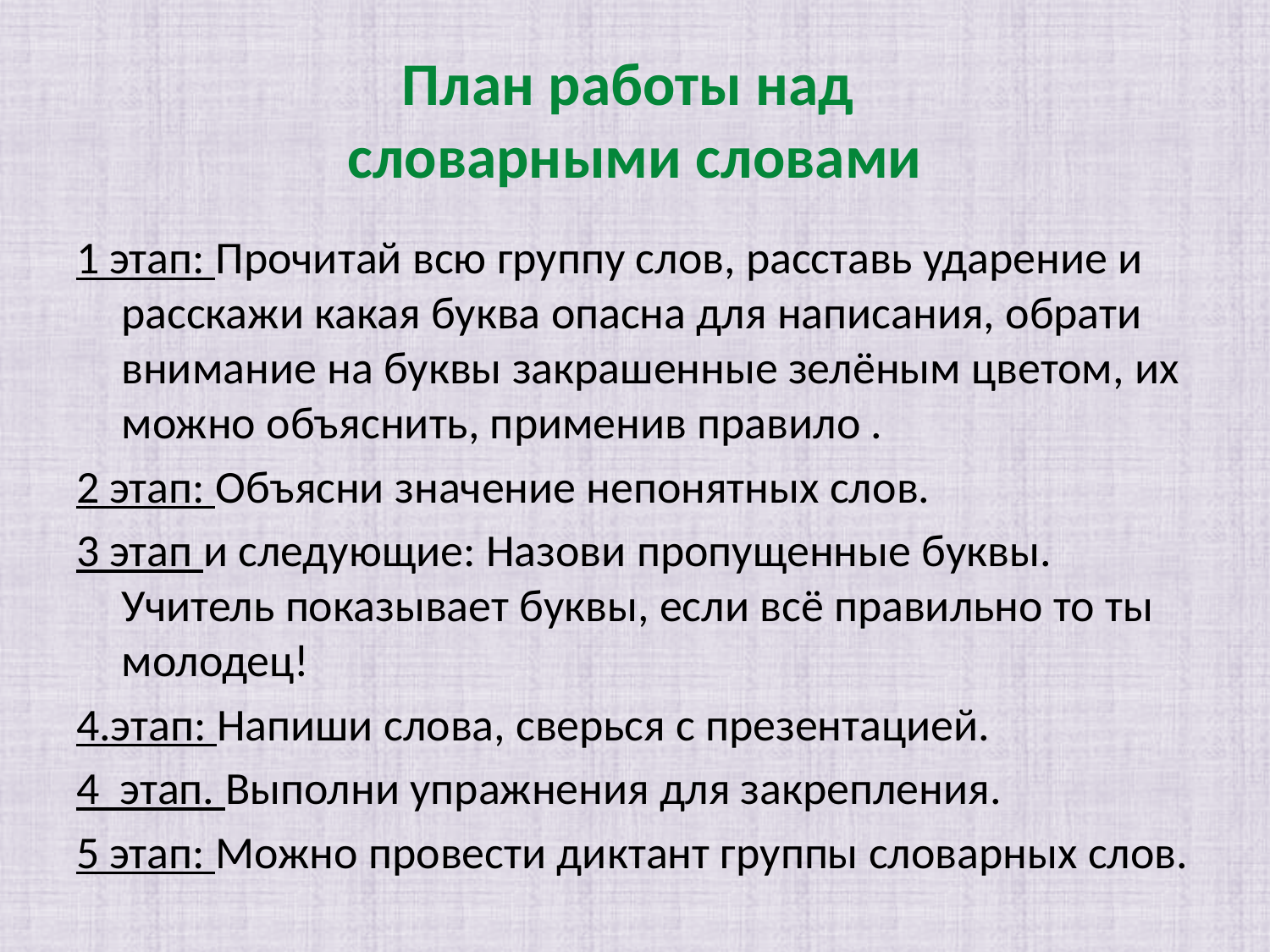

# План работы над словарными словами
1 этап: Прочитай всю группу слов, расставь ударение и расскажи какая буква опасна для написания, обрати внимание на буквы закрашенные зелёным цветом, их можно объяснить, применив правило .
2 этап: Объясни значение непонятных слов.
3 этап и следующие: Назови пропущенные буквы. Учитель показывает буквы, если всё правильно то ты молодец!
4.этап: Напиши слова, сверься с презентацией.
4  этап. Выполни упражнения для закрепления.
5 этап: Можно провести диктант группы словарных слов.